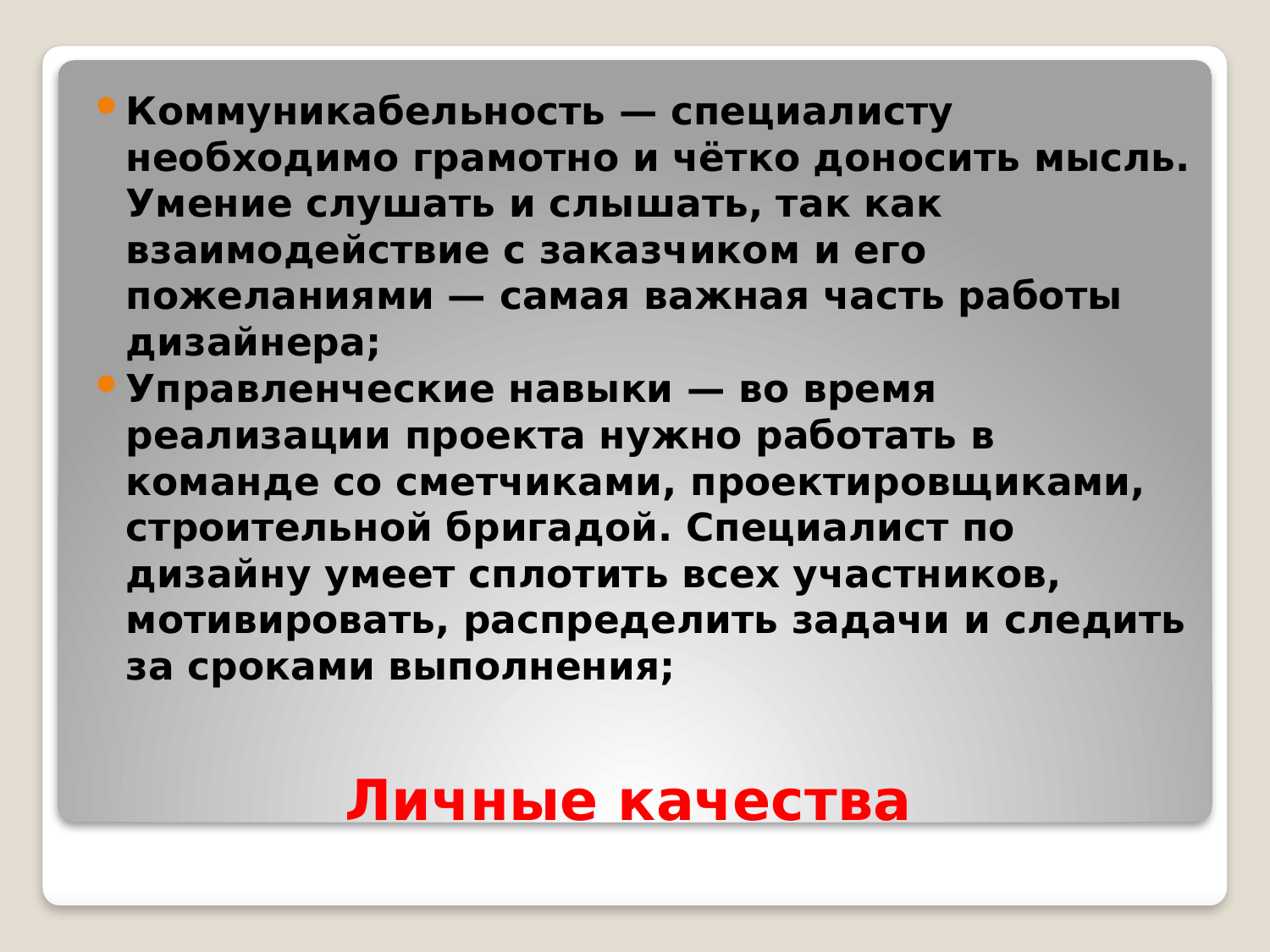

Коммуникабельность — специалисту необходимо грамотно и чётко доносить мысль. Умение слушать и слышать, так как взаимодействие с заказчиком и его пожеланиями — самая важная часть работы дизайнера;
Управленческие навыки — во время реализации проекта нужно работать в команде со сметчиками, проектировщиками, строительной бригадой. Специалист по дизайну умеет сплотить всех участников, мотивировать, распределить задачи и следить за сроками выполнения;

# Личные качества